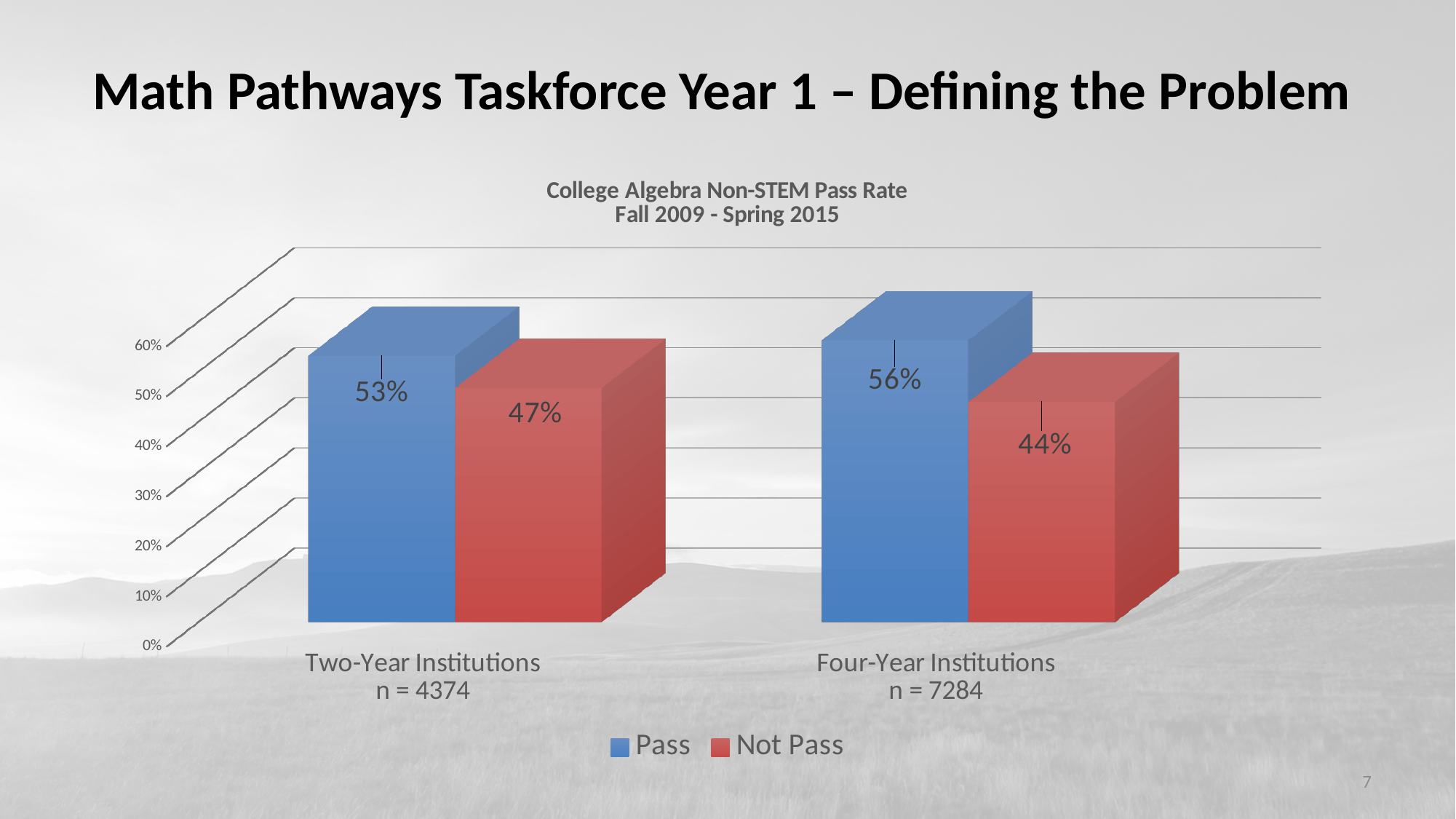

Math Pathways Taskforce Year 1 – Defining the Problem

[unsupported chart]

7